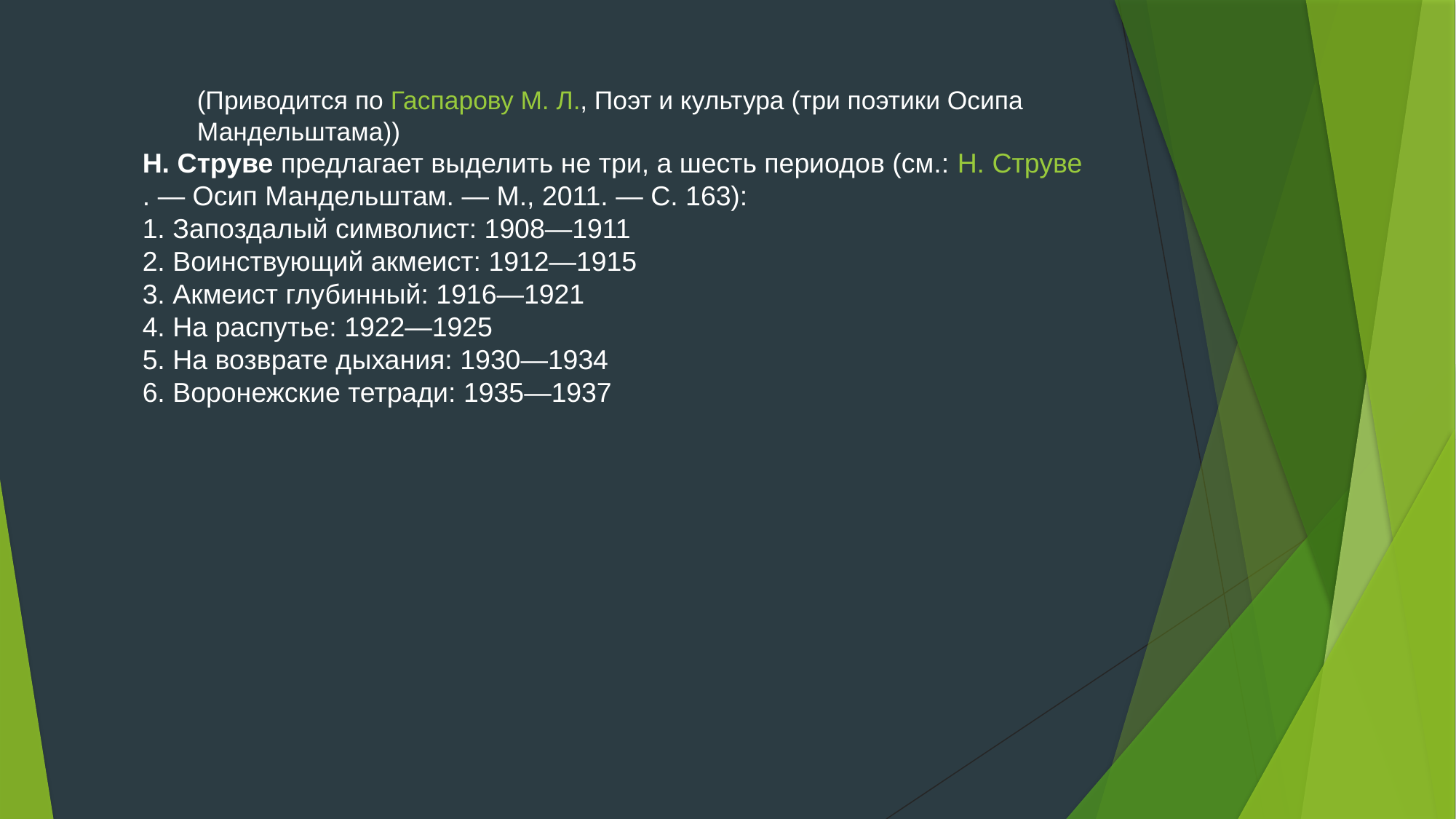

(Приводится по Гаспарову М. Л., Поэт и культура (три поэтики Осипа Мандельштама))
Н. Струве предлагает выделить не три, а шесть периодов (см.: Н. Струве. — Осип Мандельштам. — М., 2011. — С. 163):
1. Запоздалый символист: 1908—1911
2. Воинствующий акмеист: 1912—1915
3. Акмеист глубинный: 1916—1921
4. На распутье: 1922—1925
5. На возврате дыхания: 1930—1934
6. Воронежские тетради: 1935—1937